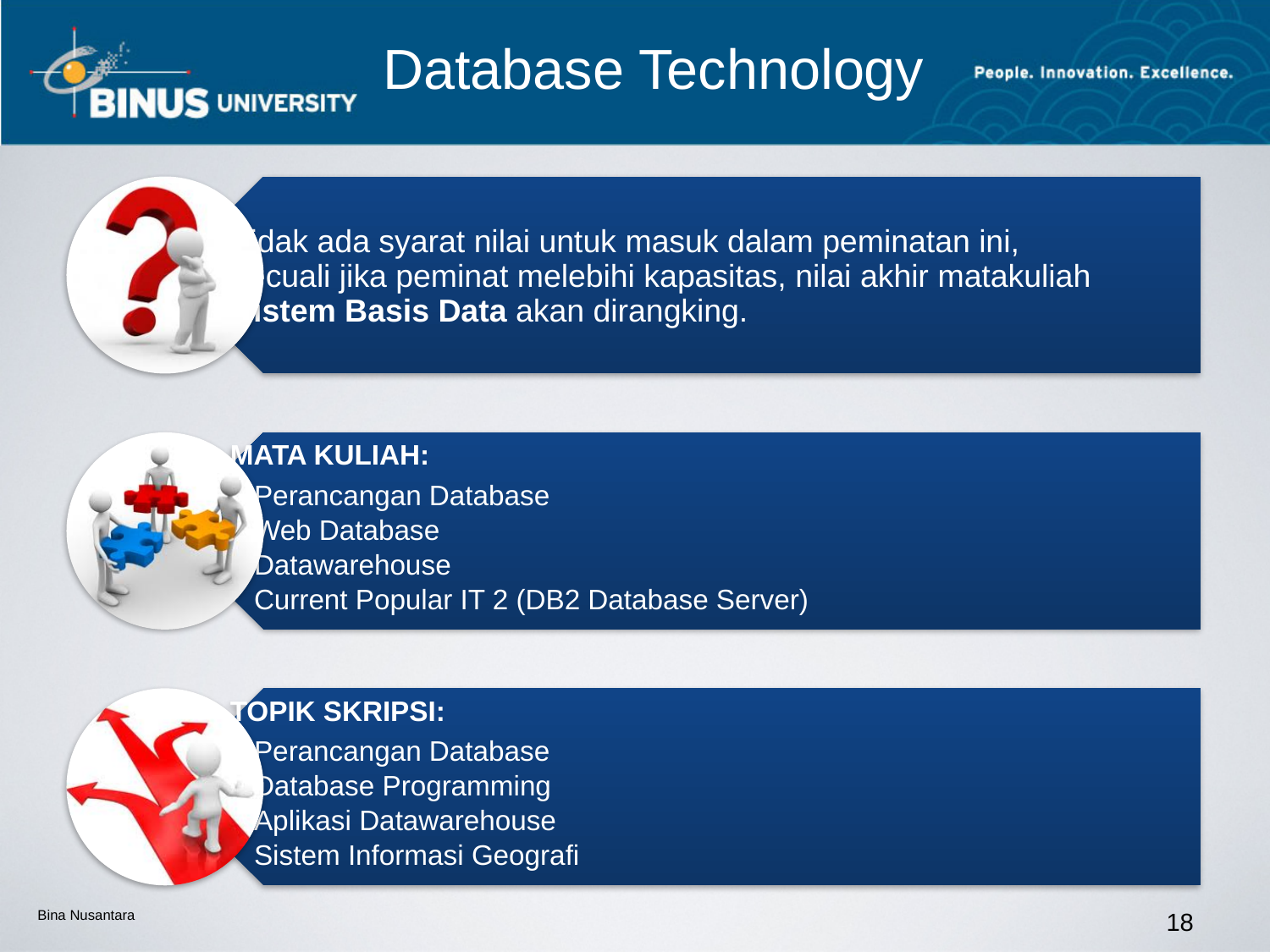

Database Technology

Tidak ada syarat nilai untuk masuk dalam peminatan ini, kecuali jika peminat melebihi kapasitas, nilai akhir matakuliah Sistem Basis Data akan dirangking.

MATA KULIAH:
Perancangan Database
Web Database
Datawarehouse
Current Popular IT 2 (DB2 Database Server)
TOPIK SKRIPSI:
Perancangan Database
Database Programming
Aplikasi Datawarehouse
Sistem Informasi Geografi
Bina Nusantara
18